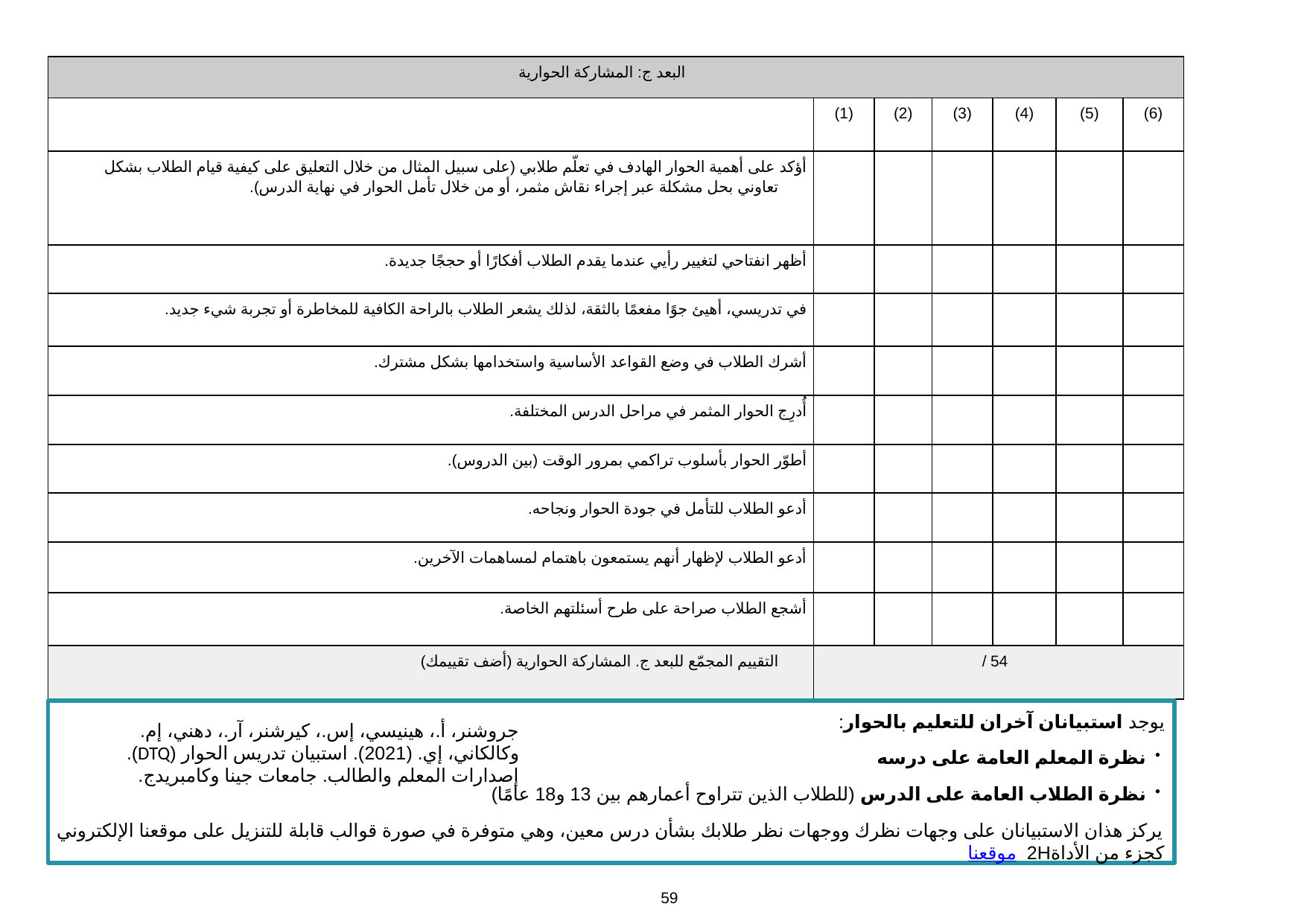

| البعد ج: المشاركة الحوارية |  |  |  |  |  |  |
| --- | --- | --- | --- | --- | --- | --- |
|  | (1) | (2) | (3) | (4) | (5) | (6) |
| أؤكد على أهمية الحوار الهادف في تعلّم طلابي (على سبيل المثال من خلال التعليق على كيفية قيام الطلاب بشكل تعاوني بحل مشكلة عبر إجراء نقاش مثمر، أو من خلال تأمل الحوار في نهاية الدرس). |  |  |  |  |  |  |
| أظهر انفتاحي لتغيير رأيي عندما يقدم الطلاب أفكارًا أو حججًا جديدة. |  |  |  |  |  |  |
| في تدريسي، أهيئ جوًا مفعمًا بالثقة، لذلك يشعر الطلاب بالراحة الكافية للمخاطرة أو تجربة شيء جديد. |  |  |  |  |  |  |
| أشرك الطلاب في وضع القواعد الأساسية واستخدامها بشكل مشترك. |  |  |  |  |  |  |
| أُدرِج الحوار المثمر في مراحل الدرس المختلفة. |  |  |  |  |  |  |
| أطوّر الحوار بأسلوب تراكمي بمرور الوقت (بين الدروس). |  |  |  |  |  |  |
| أدعو الطلاب للتأمل في جودة الحوار ونجاحه. |  |  |  |  |  |  |
| أدعو الطلاب لإظهار أنهم يستمعون باهتمام لمساهمات الآخرين. |  |  |  |  |  |  |
| أشجع الطلاب صراحة على طرح أسئلتهم الخاصة. |  |  |  |  |  |  |
| التقييم المجمّع للبعد ج. المشاركة الحوارية (أضف تقييمك) | ‎/ 54 |  |  |  |  |  |
يوجد استبيانان آخران للتعليم بالحوار:
نظرة المعلم العامة على درسه
نظرة الطلاب العامة على الدرس (للطلاب الذين تتراوح أعمارهم بين 13 و18 عامًا)
يركز هذان الاستبيانان على وجهات نظرك ووجهات نظر طلابك بشأن درس معين، وهي متوفرة في صورة قوالب قابلة للتنزيل على موقعنا الإلكتروني كجزء من الأداة2H  موقعنا
جروشنر، أ.، هينيسي، إس.، كيرشنر، آر.، دهني، إم. وكالكاني، إي. (2021). استبيان تدريس الحوار (DTQ). إصدارات المعلم والطالب. جامعات جينا وكامبريدج.
59